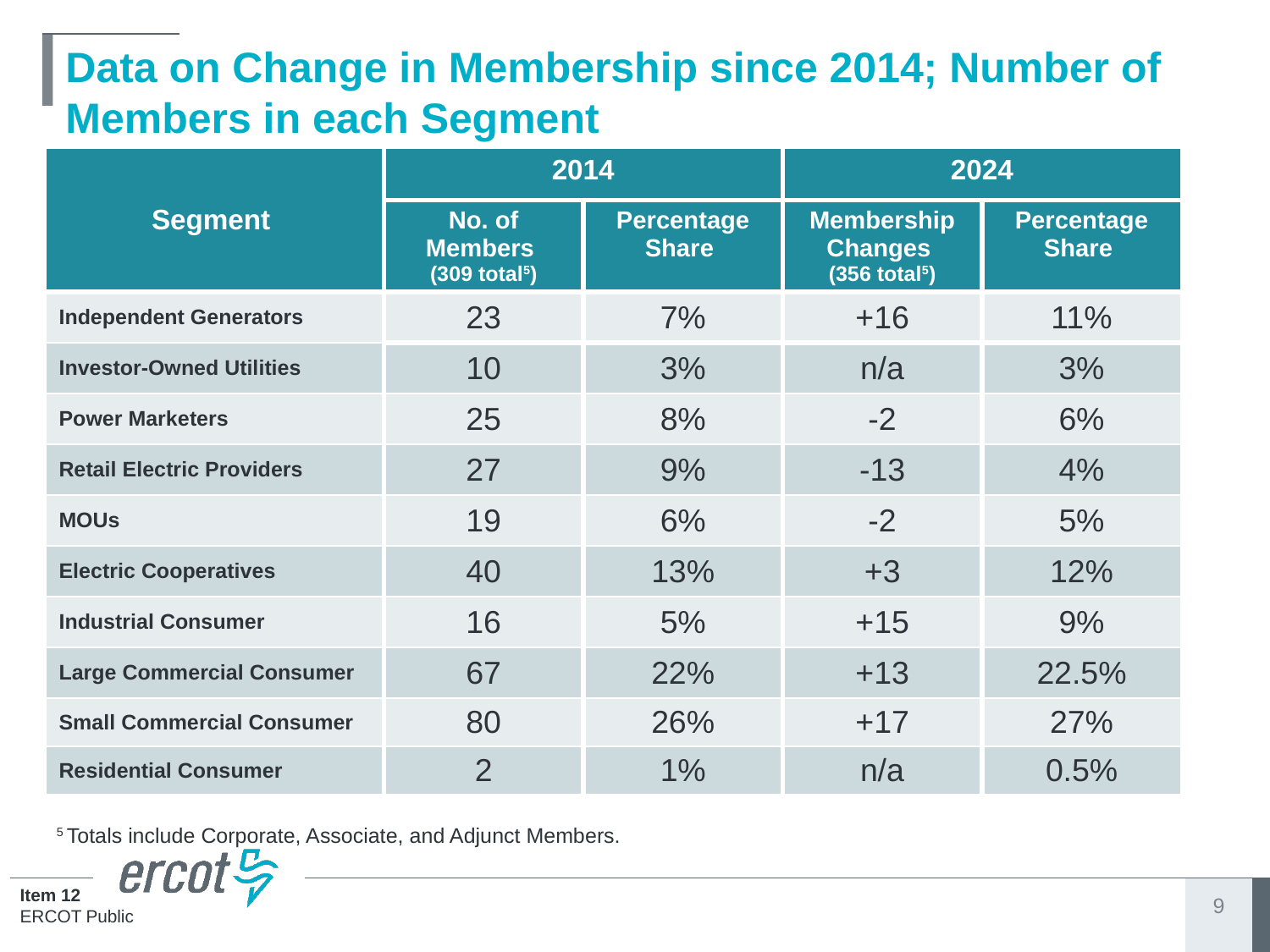

# Data on Change in Membership since 2014; Number of Members in each Segment
| Segment | 2014 |  | 2024 |  |
| --- | --- | --- | --- | --- |
|  | No. of Members (309 total5) | Percentage Share | Membership Changes (356 total5) | Percentage Share |
| Independent Generators | 23 | 7% | +16 | 11% |
| Investor-Owned Utilities | 10 | 3% | n/a | 3% |
| Power Marketers | 25 | 8% | -2 | 6% |
| Retail Electric Providers | 27 | 9% | -13 | 4% |
| MOUs | 19 | 6% | -2 | 5% |
| Electric Cooperatives | 40 | 13% | +3 | 12% |
| Industrial Consumer | 16 | 5% | +15 | 9% |
| Large Commercial Consumer | 67 | 22% | +13 | 22.5% |
| Small Commercial Consumer | 80 | 26% | +17 | 27% |
| Residential Consumer | 2 | 1% | n/a | 0.5% |
5 Totals include Corporate, Associate, and Adjunct Members.
9